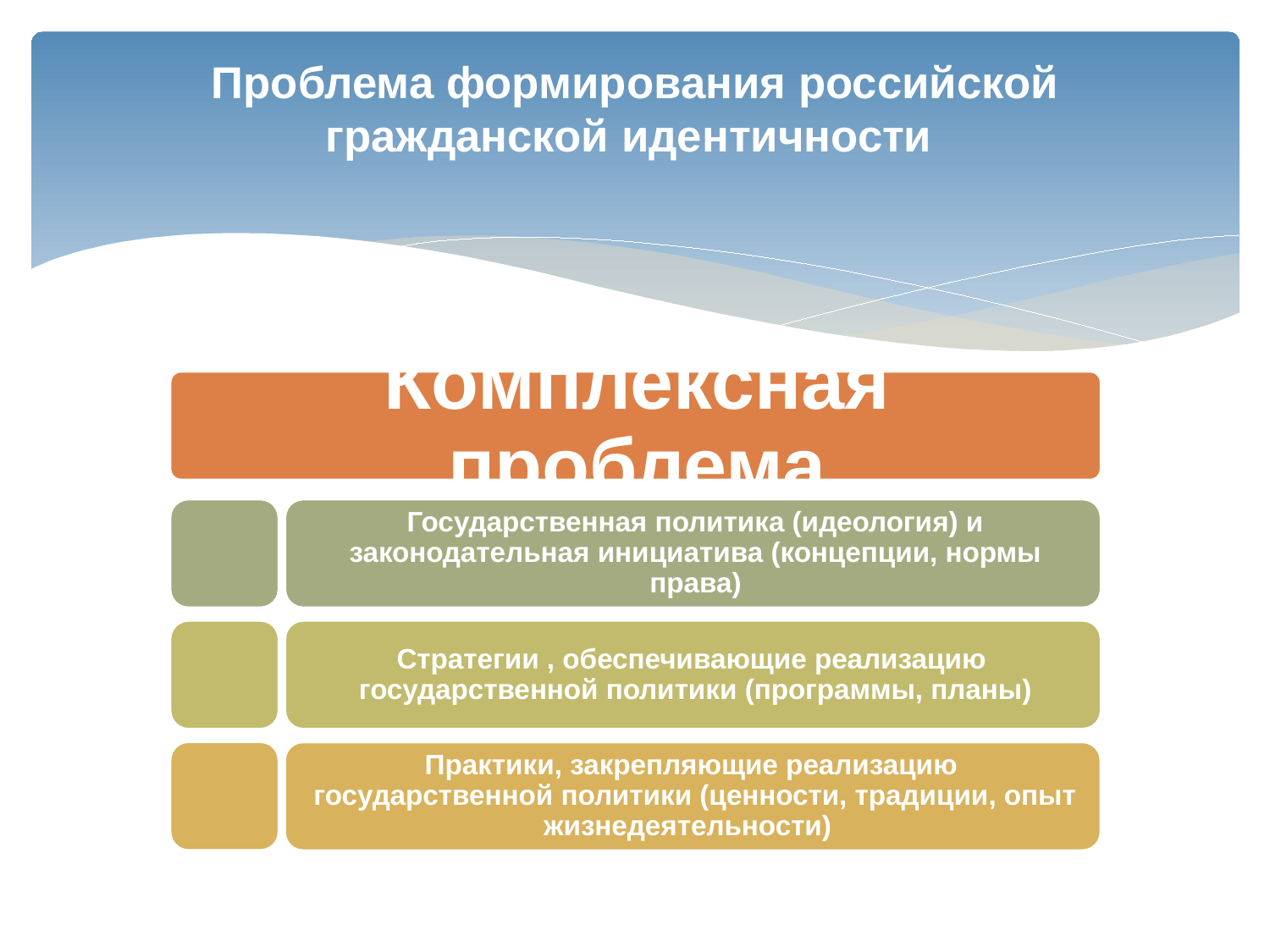

# Проблема формирования российской гражданской идентичности
Комплексная проблема
Государственная политика (идеология) и законодательная инициатива (концепции, нормы права)
Стратегии , обеспечивающие реализацию  государственной политики (программы, планы)
Практики, закрепляющие реализацию  государственной политики (ценности, традиции, опыт жизнедеятельности)